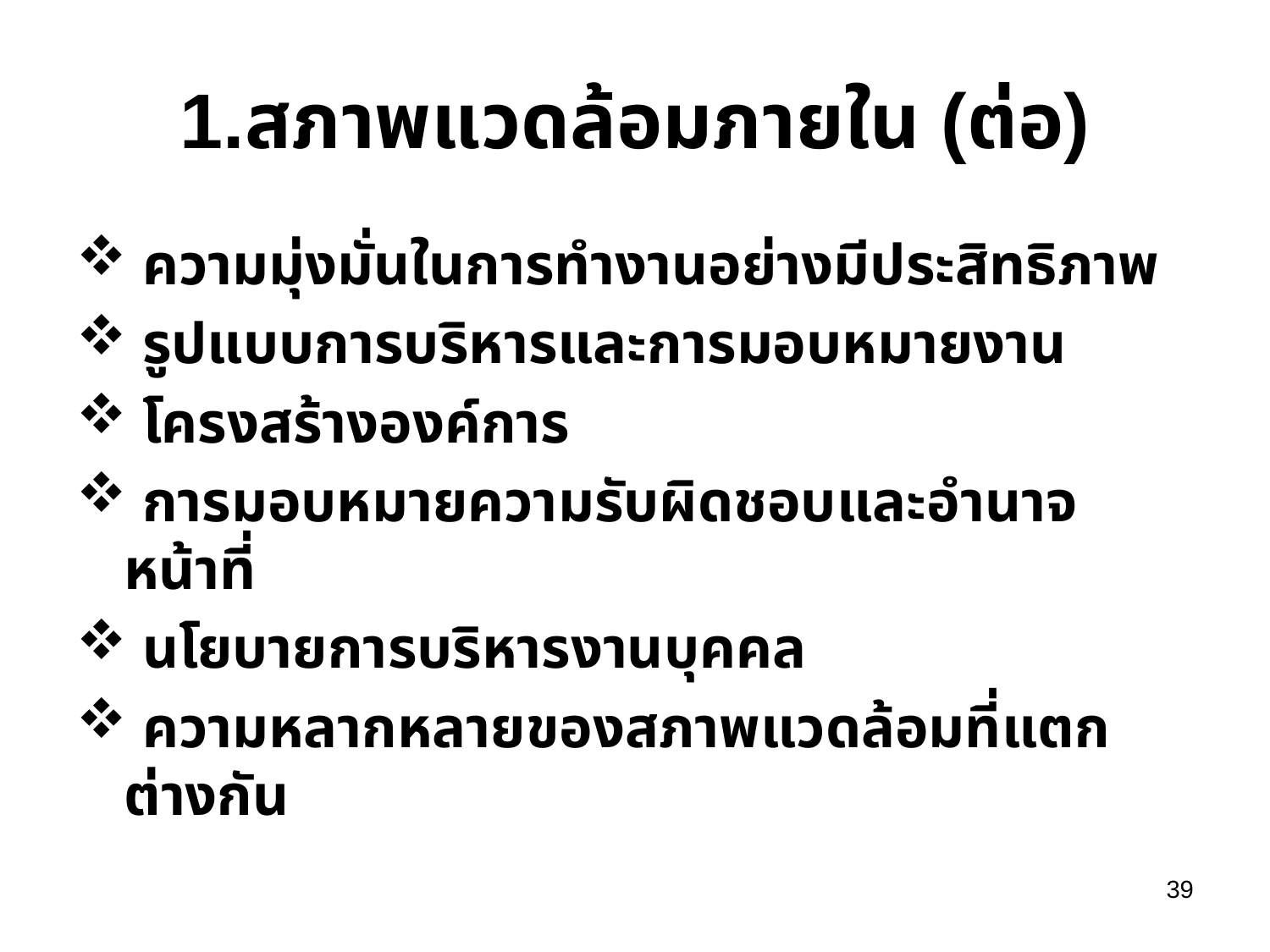

# 1.สภาพแวดล้อมภายใน (ต่อ)
 ความมุ่งมั่นในการทำงานอย่างมีประสิทธิภาพ
 รูปแบบการบริหารและการมอบหมายงาน
 โครงสร้างองค์การ
 การมอบหมายความรับผิดชอบและอำนาจหน้าที่
 นโยบายการบริหารงานบุคคล
 ความหลากหลายของสภาพแวดล้อมที่แตกต่างกัน
39